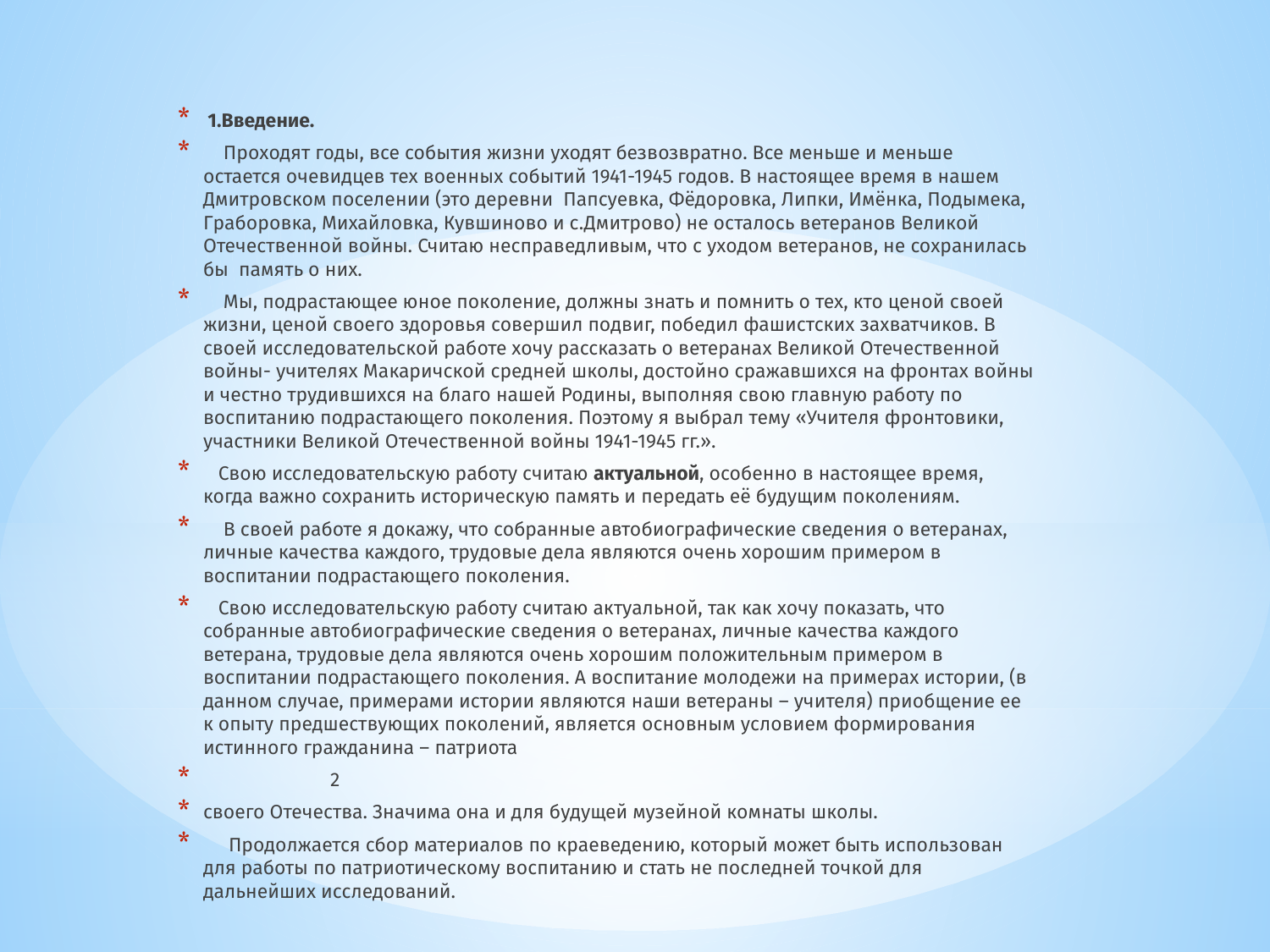

1.Введение.
    Проходят годы, все события жизни уходят безвозвратно. Все меньше и меньше остается очевидцев тех военных событий 1941-1945 годов. В настоящее время в нашем Дмитровском поселении (это деревни  Папсуевка, Фёдоровка, Липки, Имёнка, Подымека, Граборовка, Михайловка, Кувшиново и с.Дмитрово) не осталось ветеранов Великой Отечественной войны. Считаю несправедливым, что с уходом ветеранов, не сохранилась бы  память о них.
    Мы, подрастающее юное поколение, должны знать и помнить о тех, кто ценой своей жизни, ценой своего здоровья совершил подвиг, победил фашистских захватчиков. В своей исследовательской работе хочу рассказать о ветеранах Великой Отечественной войны- учителях Макаричской средней школы, достойно сражавшихся на фронтах войны и честно трудившихся на благо нашей Родины, выполняя свою главную работу по воспитанию подрастающего поколения. Поэтому я выбрал тему «Учителя фронтовики, участники Великой Отечественной войны 1941-1945 гг.».
   Свою исследовательскую работу считаю актуальной, особенно в настоящее время, когда важно сохранить историческую память и передать её будущим поколениям.
    В своей работе я докажу, что собранные автобиографические сведения о ветеранах, личные качества каждого, трудовые дела являются очень хорошим примером в воспитании подрастающего поколения.
   Свою исследовательскую работу считаю актуальной, так как хочу показать, что собранные автобиографические сведения о ветеранах, личные качества каждого ветерана, трудовые дела являются очень хорошим положительным примером в воспитании подрастающего поколения. А воспитание молодежи на примерах истории, (в данном случае, примерами истории являются наши ветераны – учителя) приобщение ее к опыту предшествующих поколений, является основным условием формирования истинного гражданина – патриота
	2
своего Отечества. Значима она и для будущей музейной комнаты школы.
     Продолжается сбор материалов по краеведению, который может быть использован для работы по патриотическому воспитанию и стать не последней точкой для дальнейших исследований.